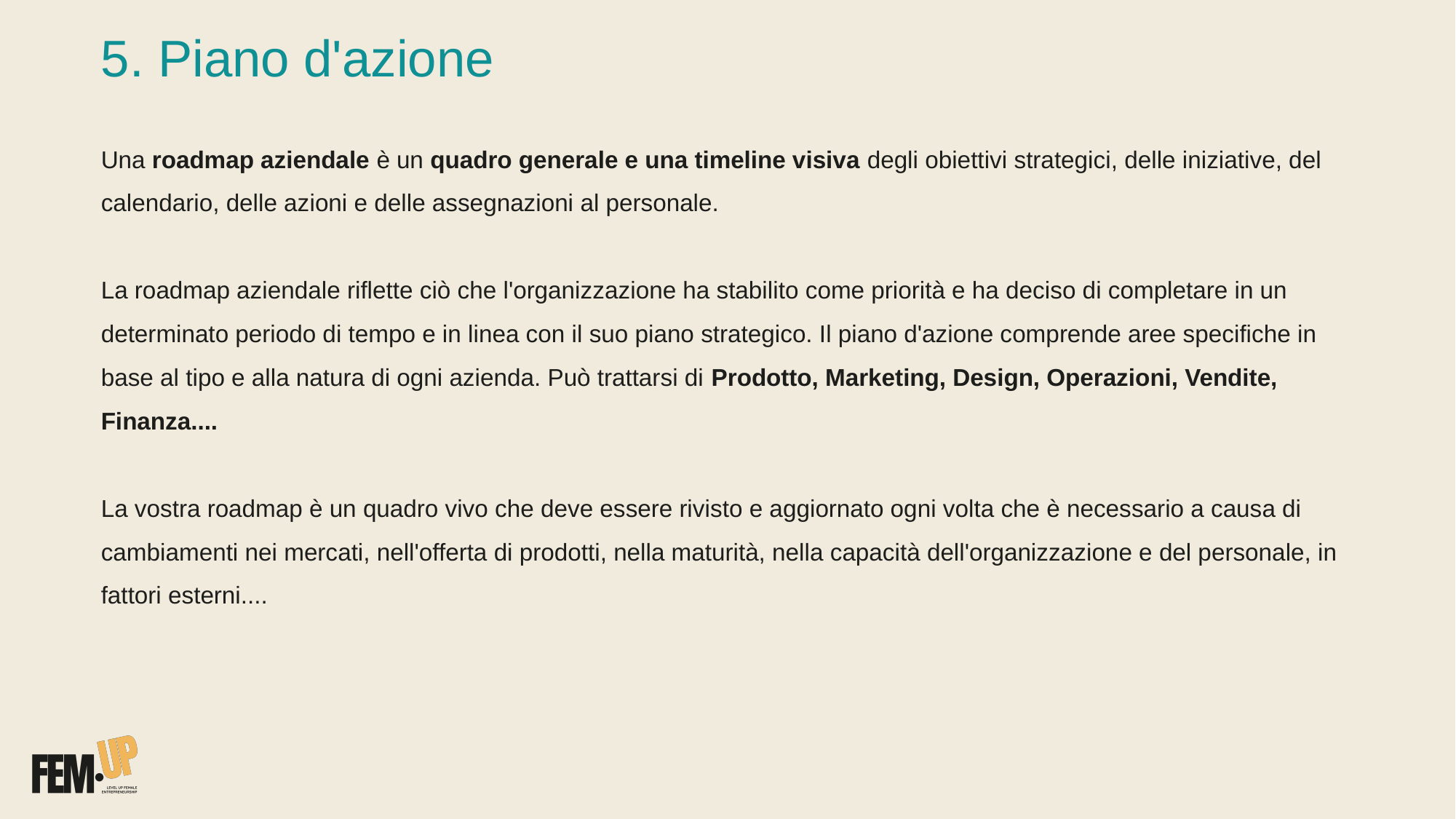

5. Piano d'azione
Una roadmap aziendale è un quadro generale e una timeline visiva degli obiettivi strategici, delle iniziative, del calendario, delle azioni e delle assegnazioni al personale.

La roadmap aziendale riflette ciò che l'organizzazione ha stabilito come priorità e ha deciso di completare in un determinato periodo di tempo e in linea con il suo piano strategico. Il piano d'azione comprende aree specifiche in base al tipo e alla natura di ogni azienda. Può trattarsi di Prodotto, Marketing, Design, Operazioni, Vendite, Finanza....

La vostra roadmap è un quadro vivo che deve essere rivisto e aggiornato ogni volta che è necessario a causa di cambiamenti nei mercati, nell'offerta di prodotti, nella maturità, nella capacità dell'organizzazione e del personale, in fattori esterni....